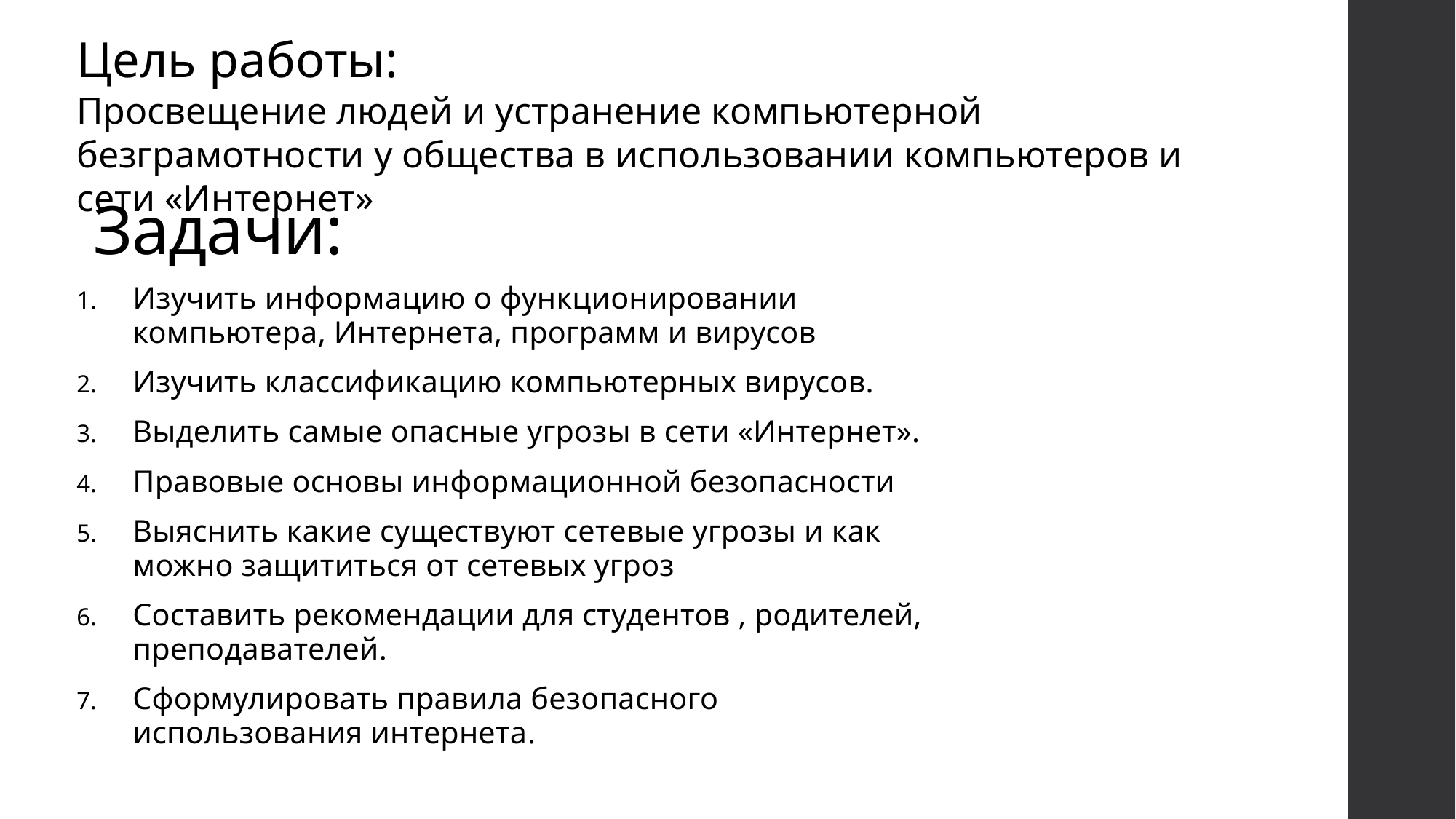

Цель работы:
Просвещение людей и устранение компьютерной безграмотности у общества в использовании компьютеров и сети «Интернет»
# Задачи:
Изучить информацию о функционировании компьютера, Интернета, программ и вирусов
Изучить классификацию компьютерных вирусов.
Выделить самые опасные угрозы в сети «Интернет».
Правовые основы информационной безопасности
Выяснить какие существуют сетевые угрозы и как можно защититься от сетевых угроз
Составить рекомендации для студентов , родителей, преподавателей.
Сформулировать правила безопасного использования интернета.